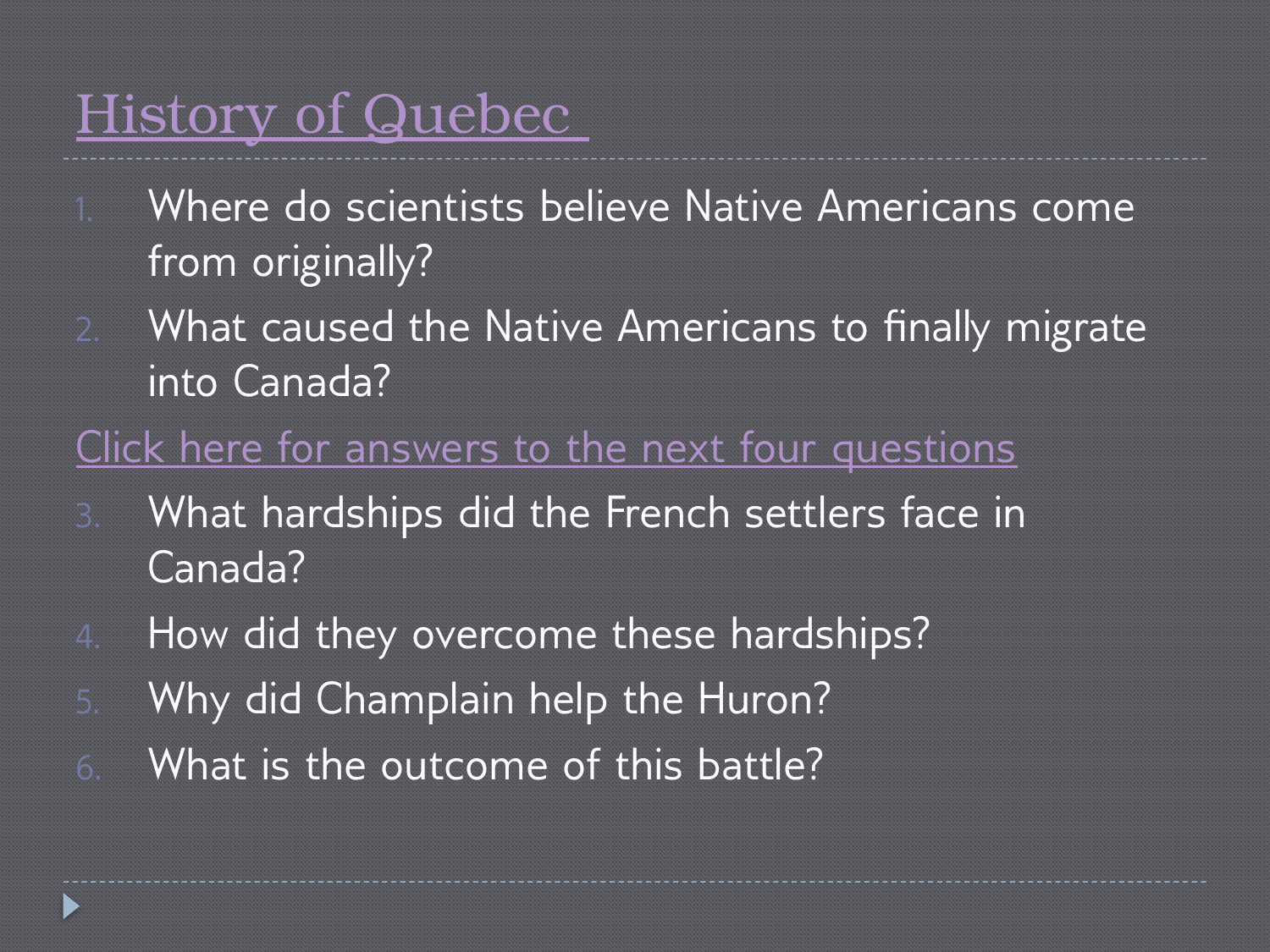

# History of Quebec
Where do scientists believe Native Americans come from originally?
What caused the Native Americans to finally migrate into Canada?
Click here for answers to the next four questions
What hardships did the French settlers face in Canada?
How did they overcome these hardships?
Why did Champlain help the Huron?
What is the outcome of this battle?